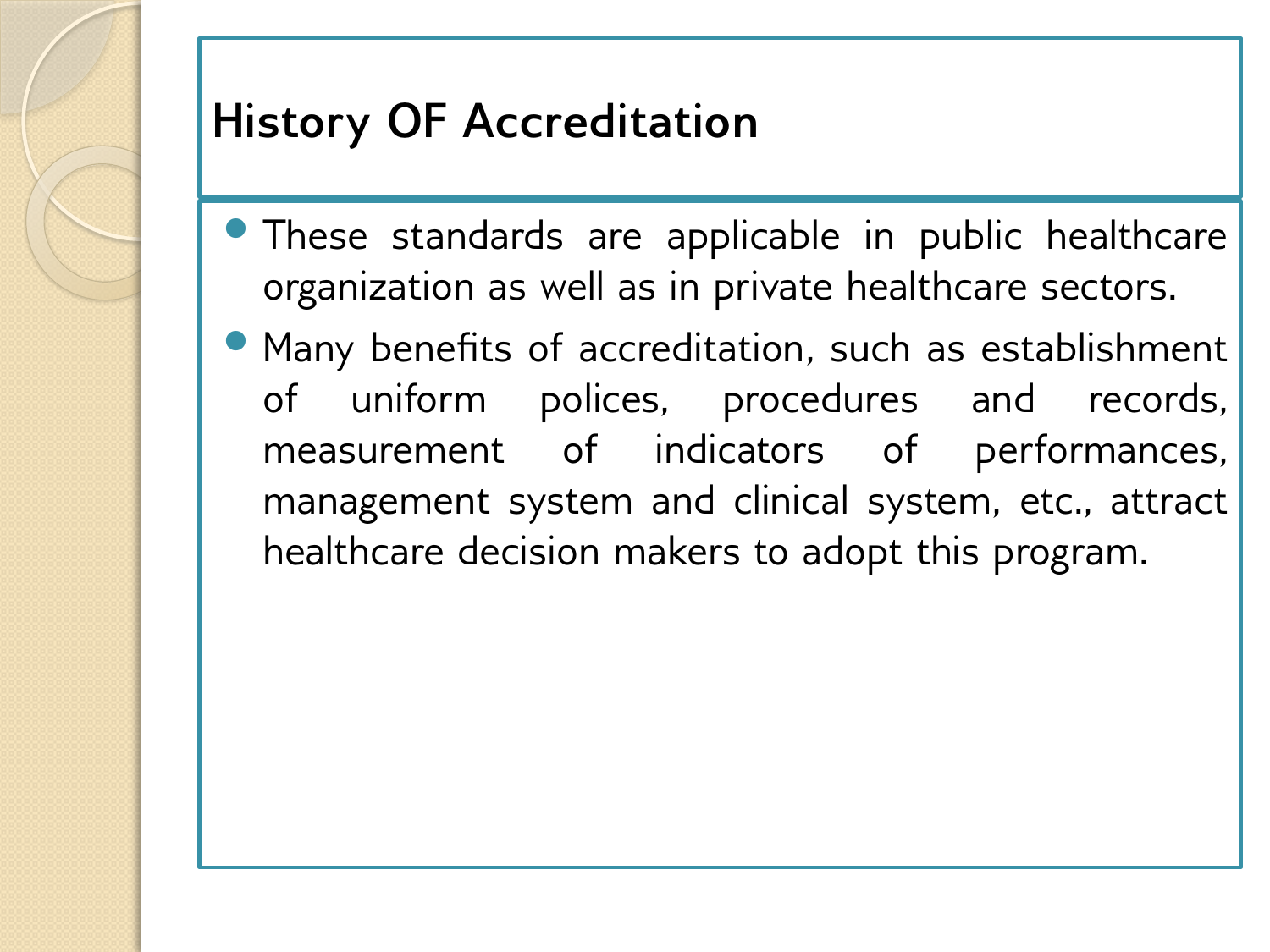

# History OF Accreditation
These standards are applicable in public healthcare organization as well as in private healthcare sectors.
Many benefits of accreditation, such as establishment of uniform polices, procedures and records, measurement of indicators of performances, management system and clinical system, etc., attract healthcare decision makers to adopt this program.